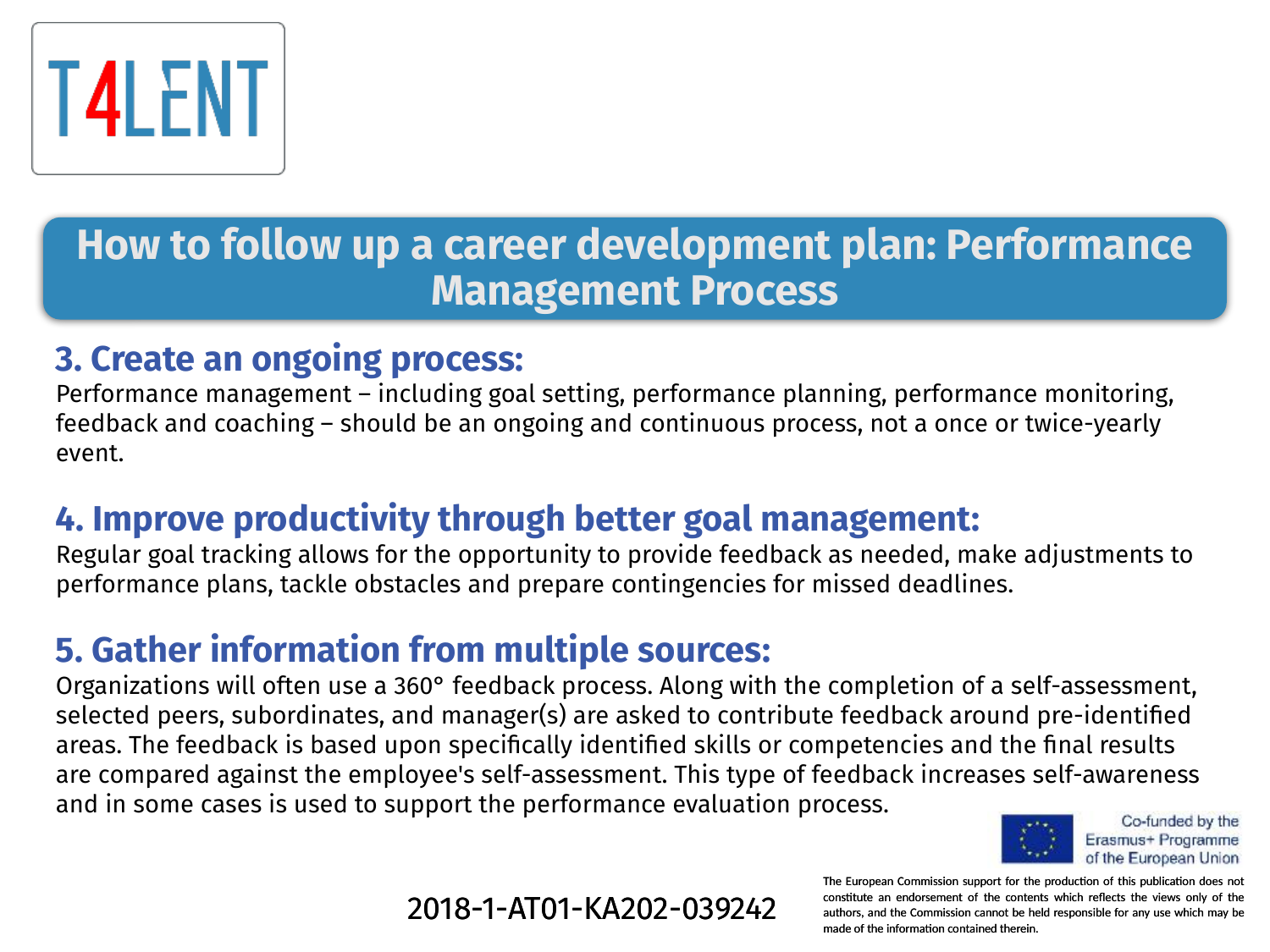

How to follow up a career development plan: Performance Management Process
3. Create an ongoing process:
Performance management – including goal setting, performance planning, performance monitoring, feedback and coaching – should be an ongoing and continuous process, not a once or twice-yearly event.

4. Improve productivity through better goal management:
Regular goal tracking allows for the opportunity to provide feedback as needed, make adjustments to performance plans, tackle obstacles and prepare contingencies for missed deadlines.

5. Gather information from multiple sources:
Organizations will often use a 360° feedback process. Along with the completion of a self-assessment, selected peers, subordinates, and manager(s) are asked to contribute feedback around pre-identified areas. The feedback is based upon specifically identified skills or competencies and the final results are compared against the employee's self-assessment. This type of feedback increases self-awareness and in some cases is used to support the performance evaluation process.